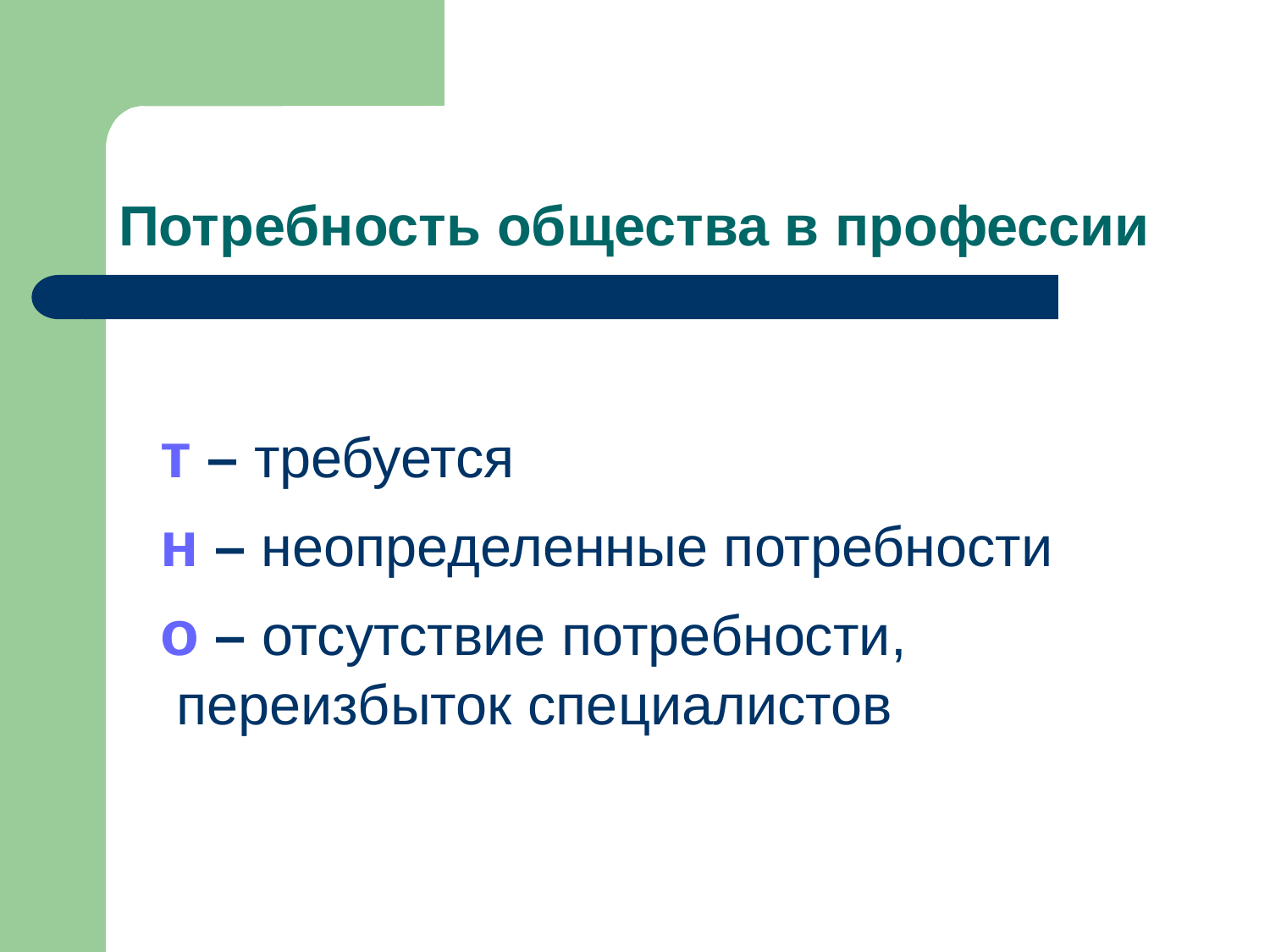

# Потребность общества в профессии

  т – требуется
  н – неопределенные потребности
  о – отсутствие потребности, переизбыток специалистов